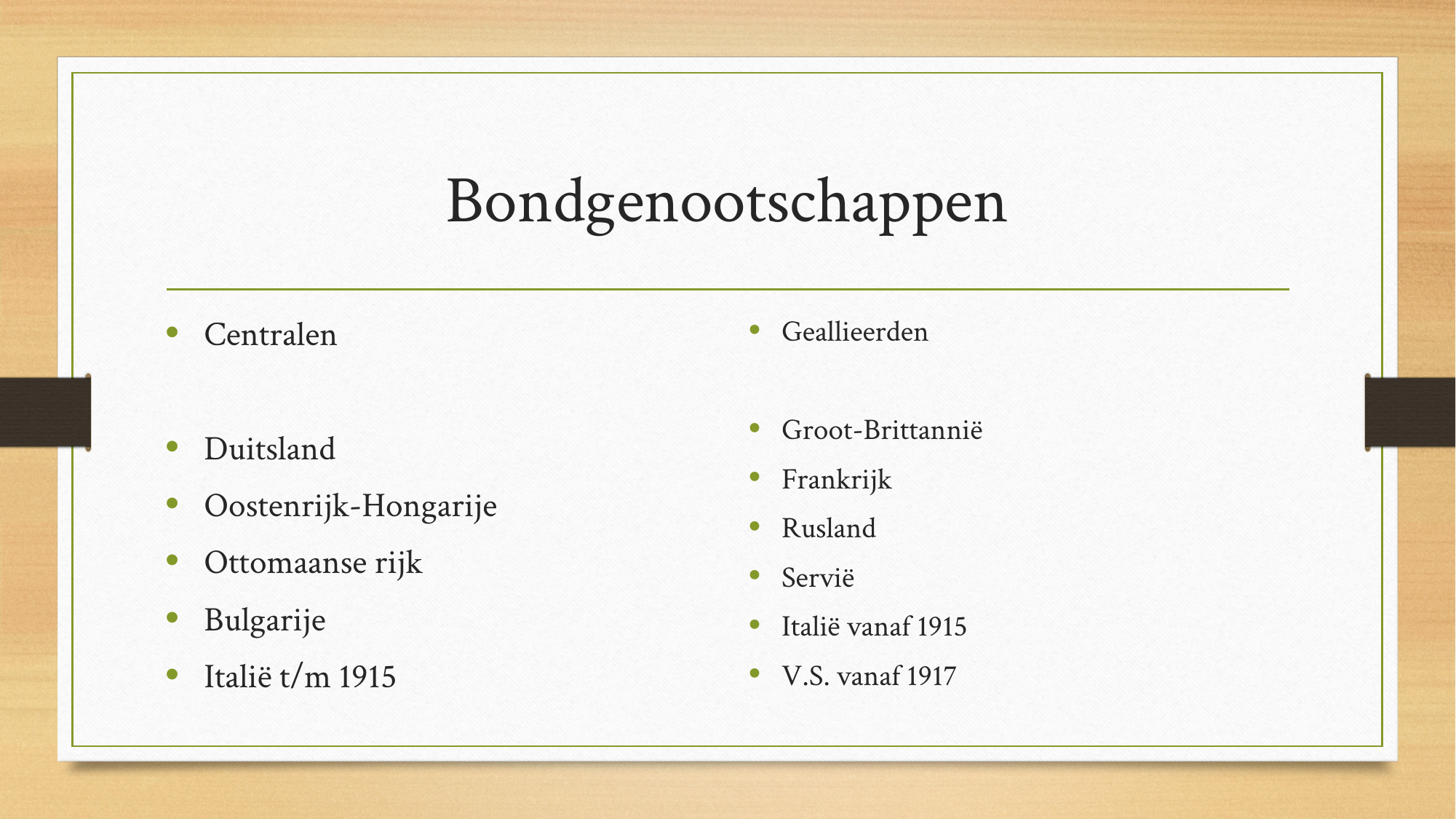

# Bondgenootschappen
Centralen

Duitsland
Oostenrijk-Hongarije
Ottomaanse rijk
Bulgarije
Italië t/m 1915
Geallieerden

Groot-Brittannië
Frankrijk
Rusland
Servië
Italië vanaf 1915
V.S. vanaf 1917